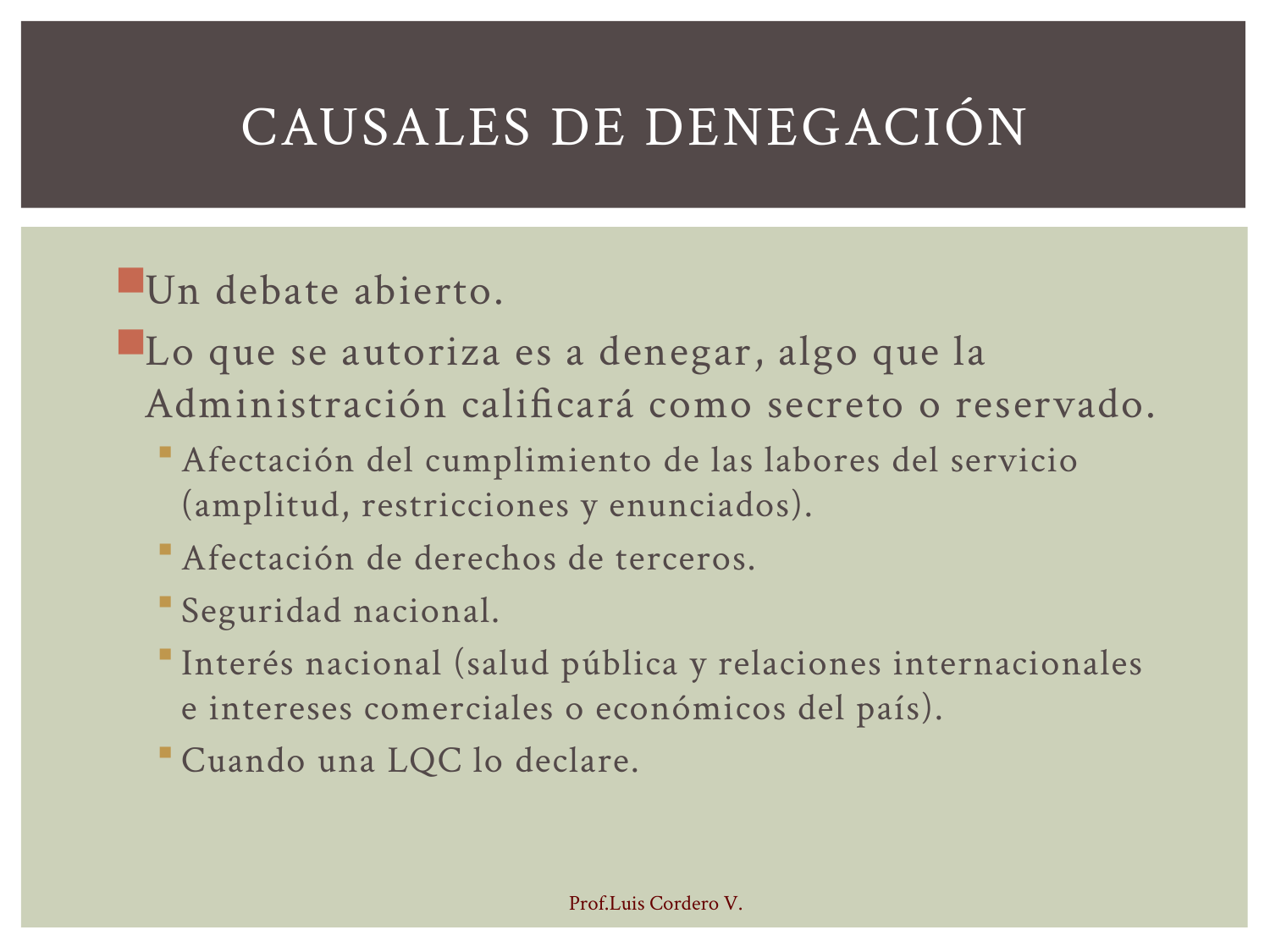

# Causales de denegación
Un debate abierto.
Lo que se autoriza es a denegar, algo que la Administración calificará como secreto o reservado.
Afectación del cumplimiento de las labores del servicio (amplitud, restricciones y enunciados).
Afectación de derechos de terceros.
Seguridad nacional.
Interés nacional (salud pública y relaciones internacionales e intereses comerciales o económicos del país).
Cuando una LQC lo declare.
Prof.Luis Cordero V.